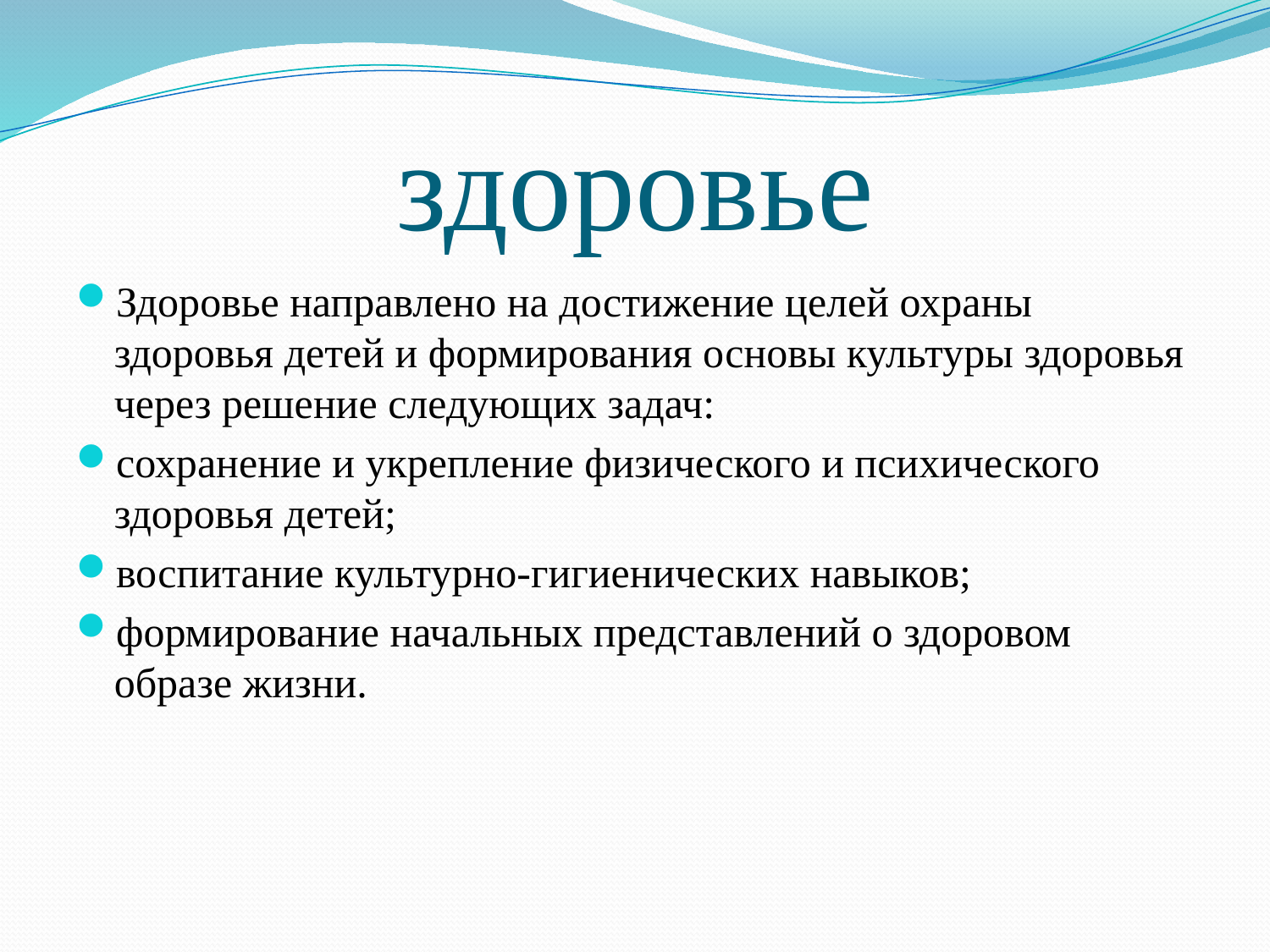

# здоровье
Здоровье направлено на достижение целей охраны здоровья детей и формирования основы культуры здоровья через решение следующих задач:
сохранение и укрепление физического и психического здоровья детей;
воспитание культурно-гигиенических навыков;
формирование начальных представлений о здоровом образе жизни.